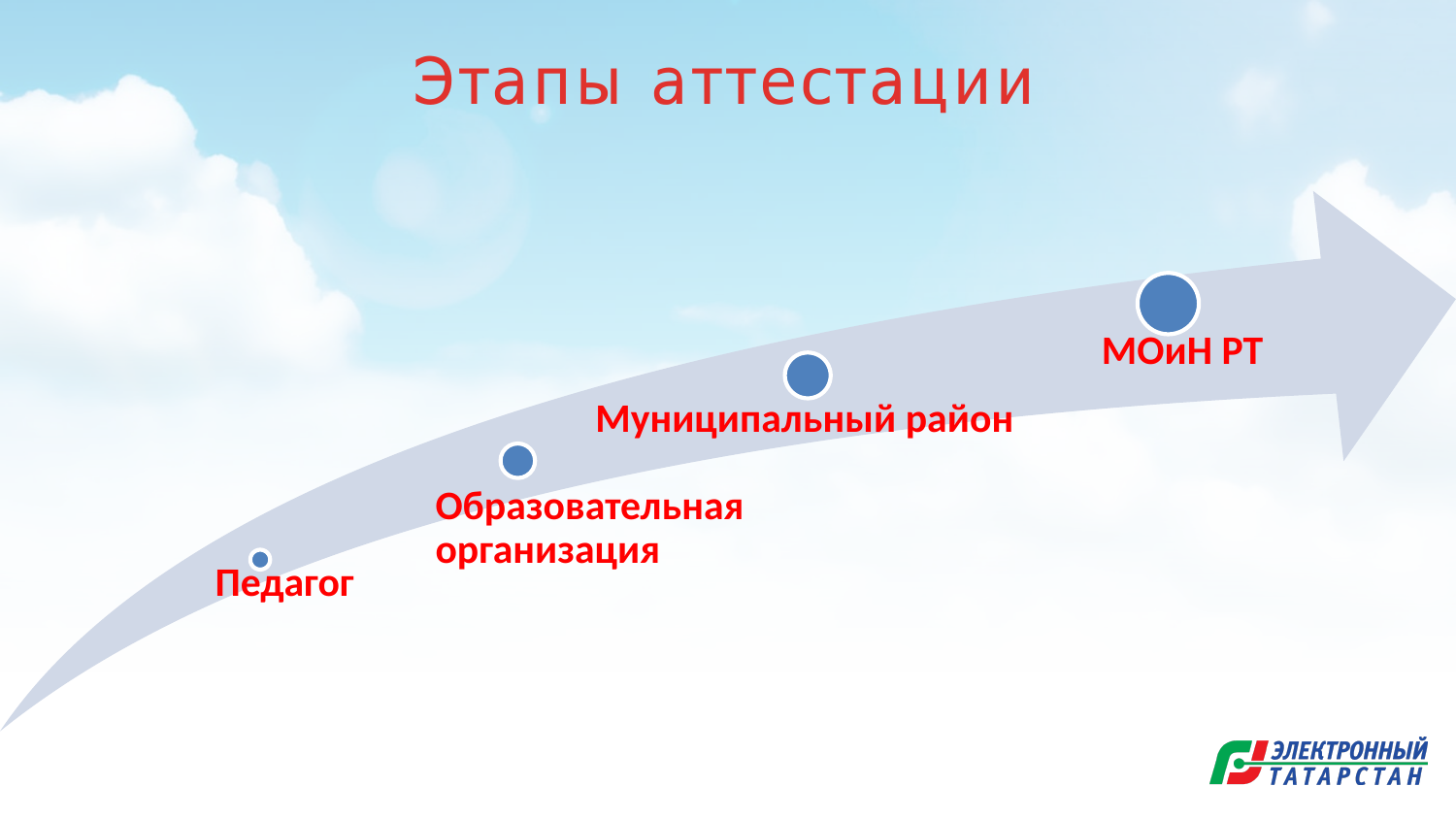

# Этапы аттестации
Педагог
Образовательная организация
Муниципальный район
МОиН РТ